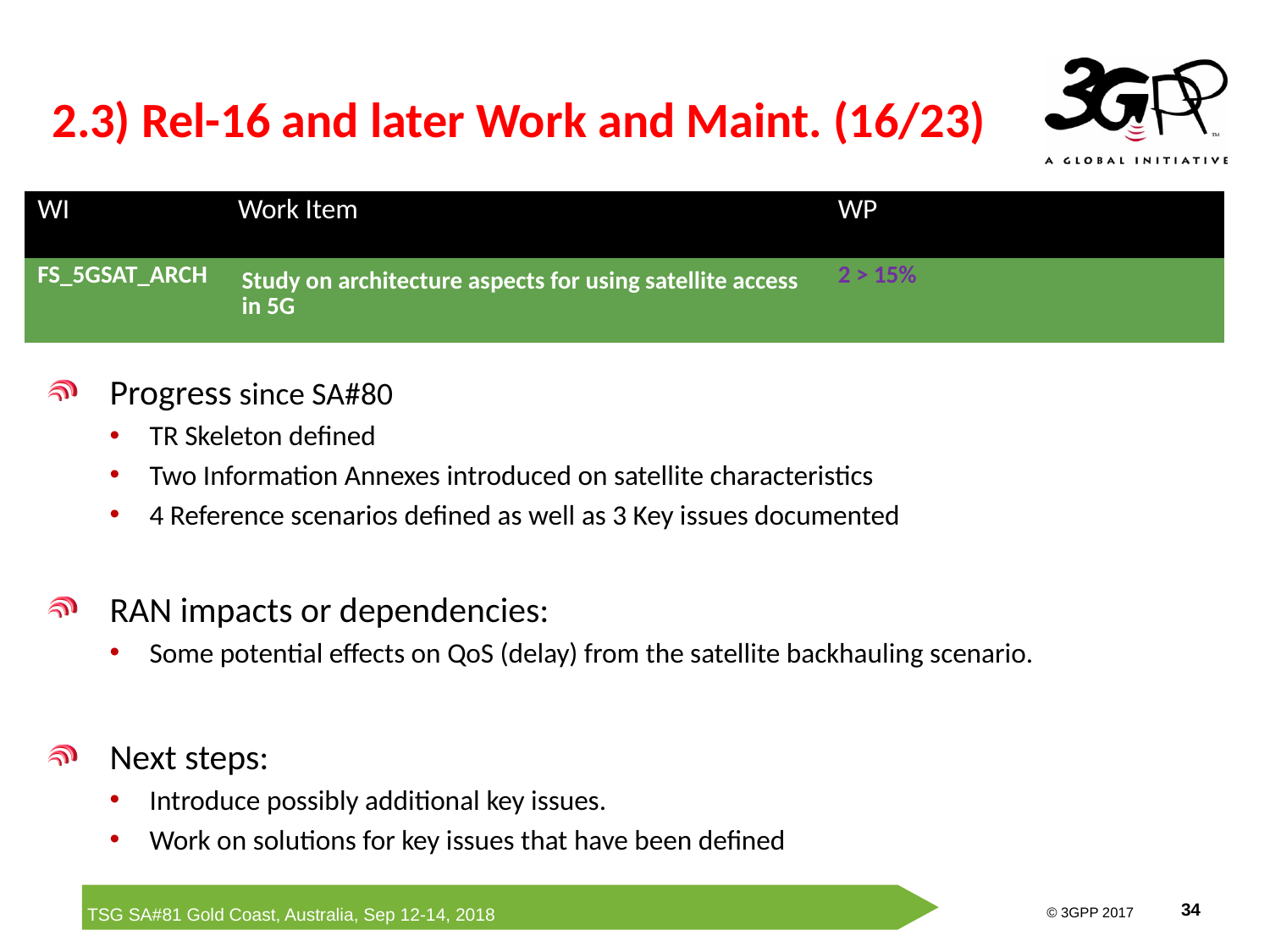

# 2.3) Rel-16 and later Work and Maint. (16/23)
| WI | Work Item | WP |  |  |
| --- | --- | --- | --- | --- |
| FS\_5GSAT\_ARCH | Study on architecture aspects for using satellite access in 5G | 2 > 15% |  |  |
Progress since SA#80
TR Skeleton defined
Two Information Annexes introduced on satellite characteristics
4 Reference scenarios defined as well as 3 Key issues documented

RAN impacts or dependencies:
Some potential effects on QoS (delay) from the satellite backhauling scenario.

Next steps:
Introduce possibly additional key issues.
Work on solutions for key issues that have been defined

·         ·